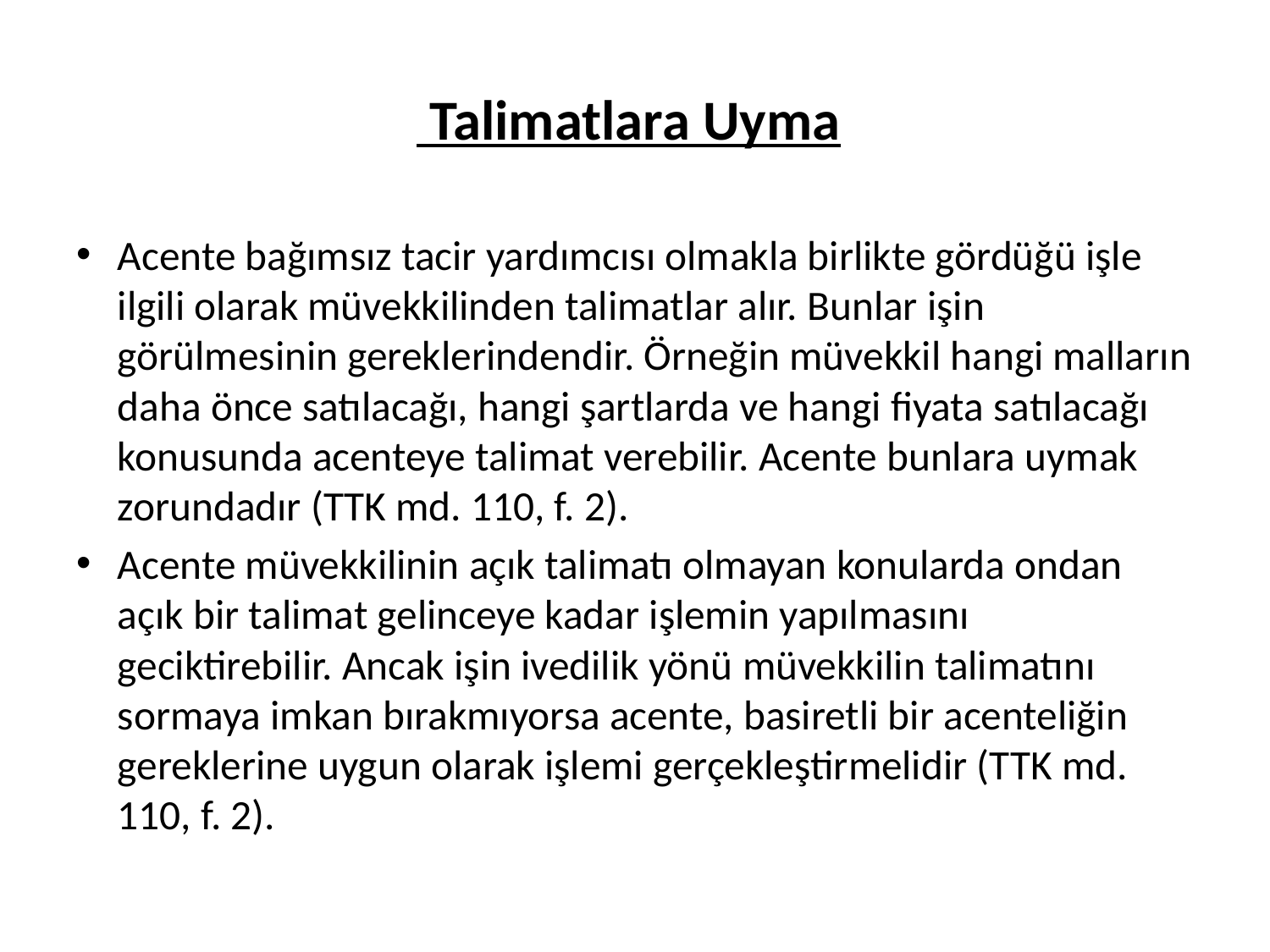

# Talimatlara Uyma
Acente bağımsız tacir yardımcısı olmakla birlikte gördüğü işle ilgili olarak müvekkilinden talimatlar alır. Bunlar işin görülmesinin gereklerindendir. Örneğin müvekkil hangi malların daha önce satılacağı, hangi şartlarda ve hangi fiyata satılacağı konusunda acenteye talimat verebilir. Acente bunlara uymak zorundadır (TTK md. 110, f. 2).
Acente müvekkilinin açık talimatı olmayan konularda ondan açık bir talimat gelinceye kadar işlemin yapılmasını geciktirebilir. Ancak işin ivedilik yönü müvekkilin talimatını sormaya imkan bırakmıyorsa acente, basiretli bir acenteliğin gereklerine uygun olarak işlemi gerçekleştirmelidir (TTK md. 110, f. 2).